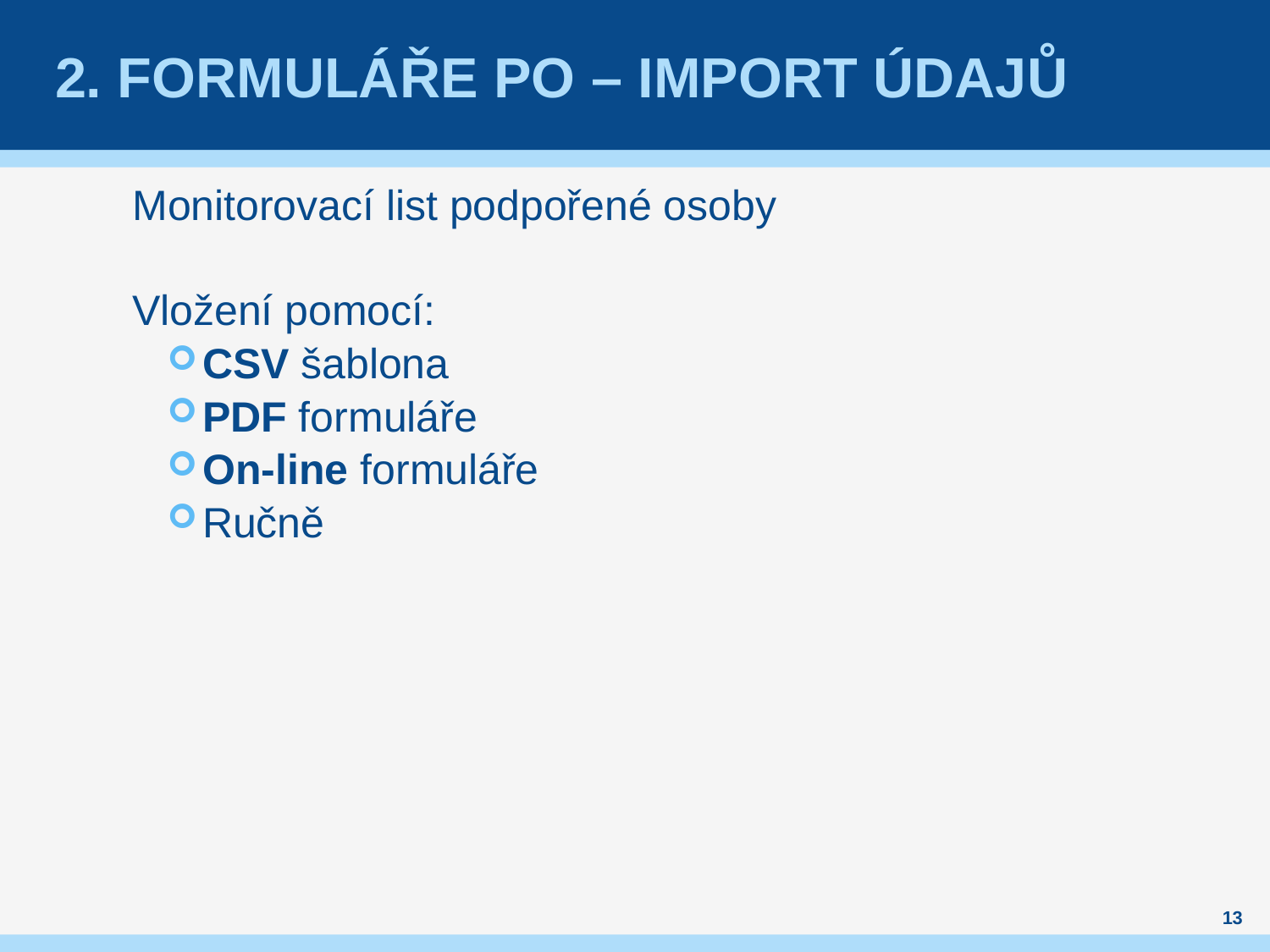

# 2. FORMULÁŘE PO – import údajů
Monitorovací list podpořené osoby

Vložení pomocí:
CSV šablona
PDF formuláře
On-line formuláře
Ručně

13